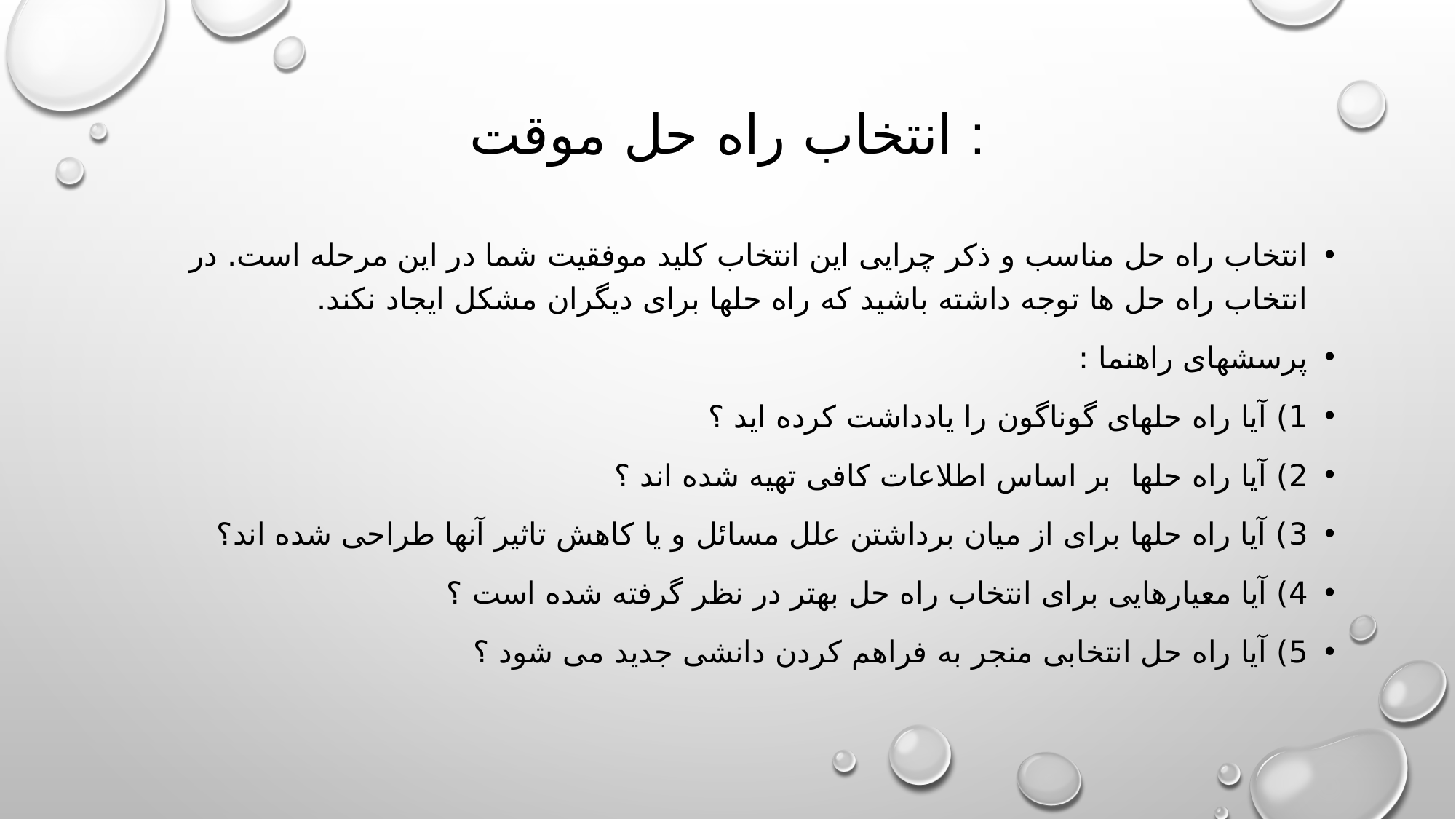

# انتخاب راه حل موقت :
انتخاب راه حل مناسب و ذکر چرایی این انتخاب کلید موفقیت شما در این مرحله است. در انتخاب راه حل ها توجه داشته باشید که راه حلها برای دیگران مشکل ایجاد نکند.
پرسشهای راهنما :
1) آیا راه حلهای گوناگون را یادداشت کرده اید ؟
2) آیا راه حلها  بر اساس اطلاعات کافی تهیه شده اند ؟
3) آیا راه حلها برای از میان برداشتن علل مسائل و یا کاهش تاثیر آنها طراحی شده اند؟
4) آیا معیارهایی برای انتخاب راه حل بهتر در نظر گرفته شده است ؟
5) آیا راه حل انتخابی منجر به فراهم کردن دانشی جدید می شود ؟